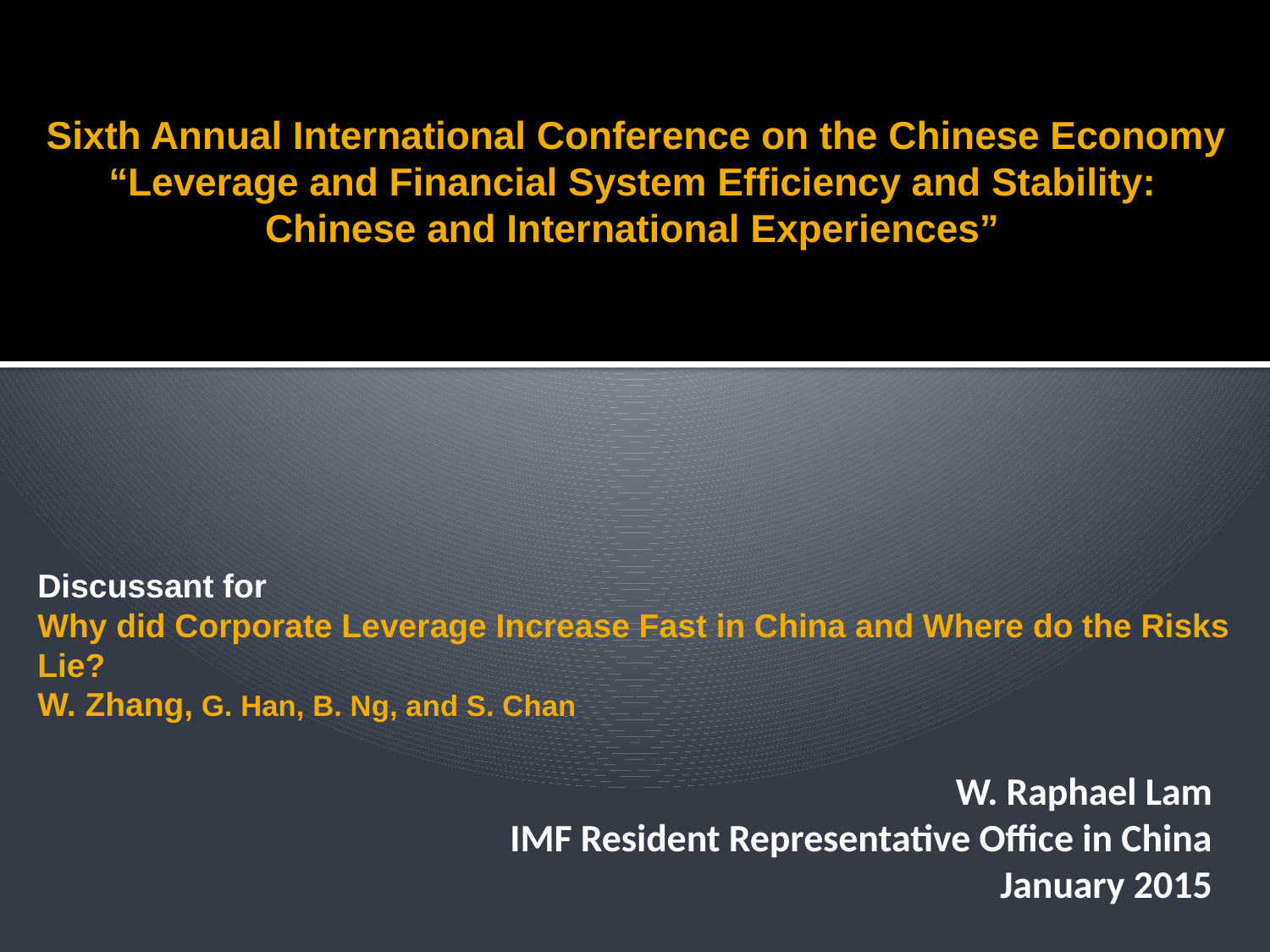

Sixth Annual International Conference on the Chinese Economy
“Leverage and Financial System Efficiency and Stability:
Chinese and International Experiences”
# Discussant for Why did Corporate Leverage Increase Fast in China and Where do the Risks Lie? W. Zhang, G. Han, B. Ng, and S. Chan

W. Raphael Lam
IMF Resident Representative Office in China
January 2015